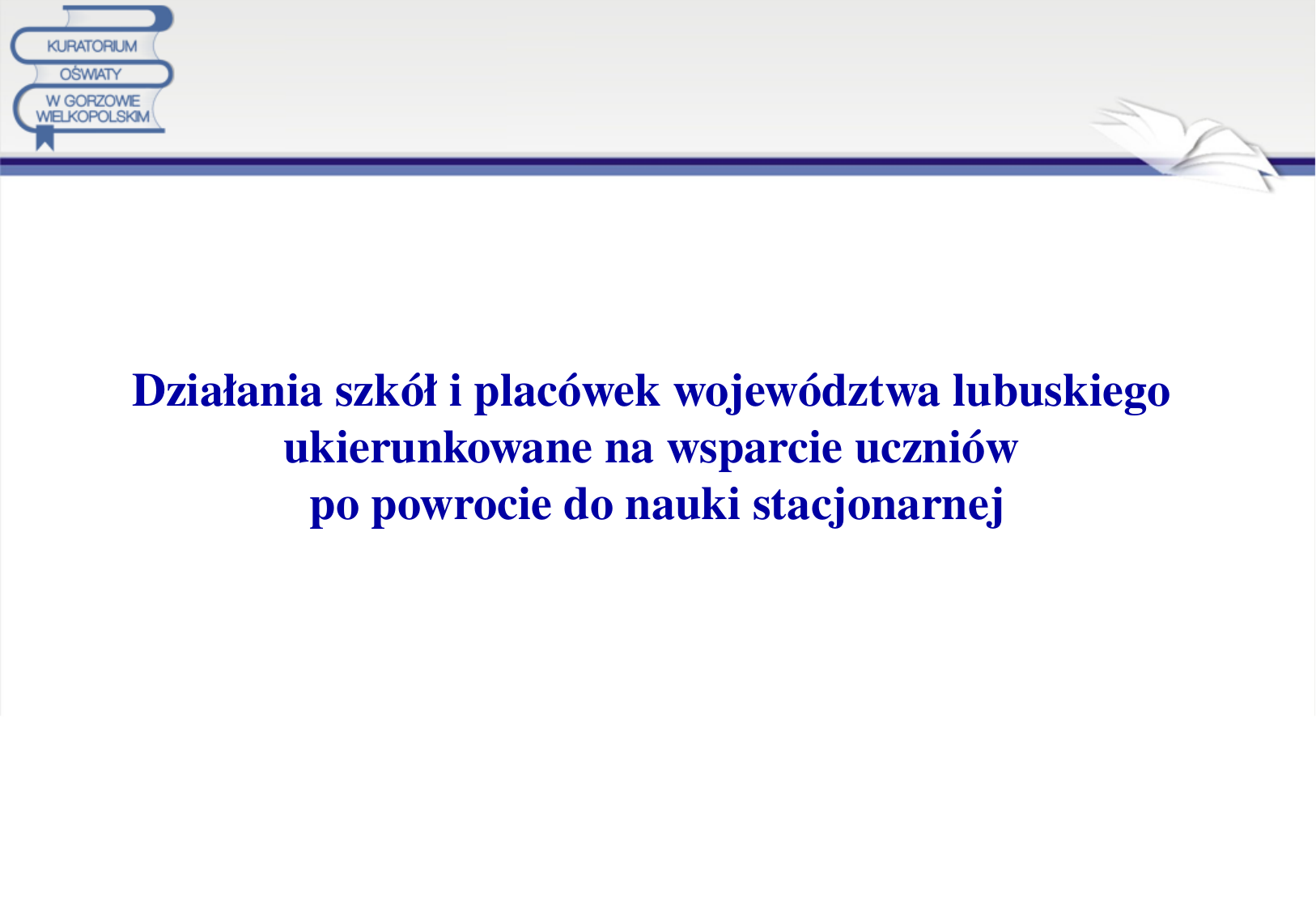

#

Działania szkół i placówek województwa lubuskiego
ukierunkowane na wsparcie uczniów
po powrocie do nauki stacjonarnej